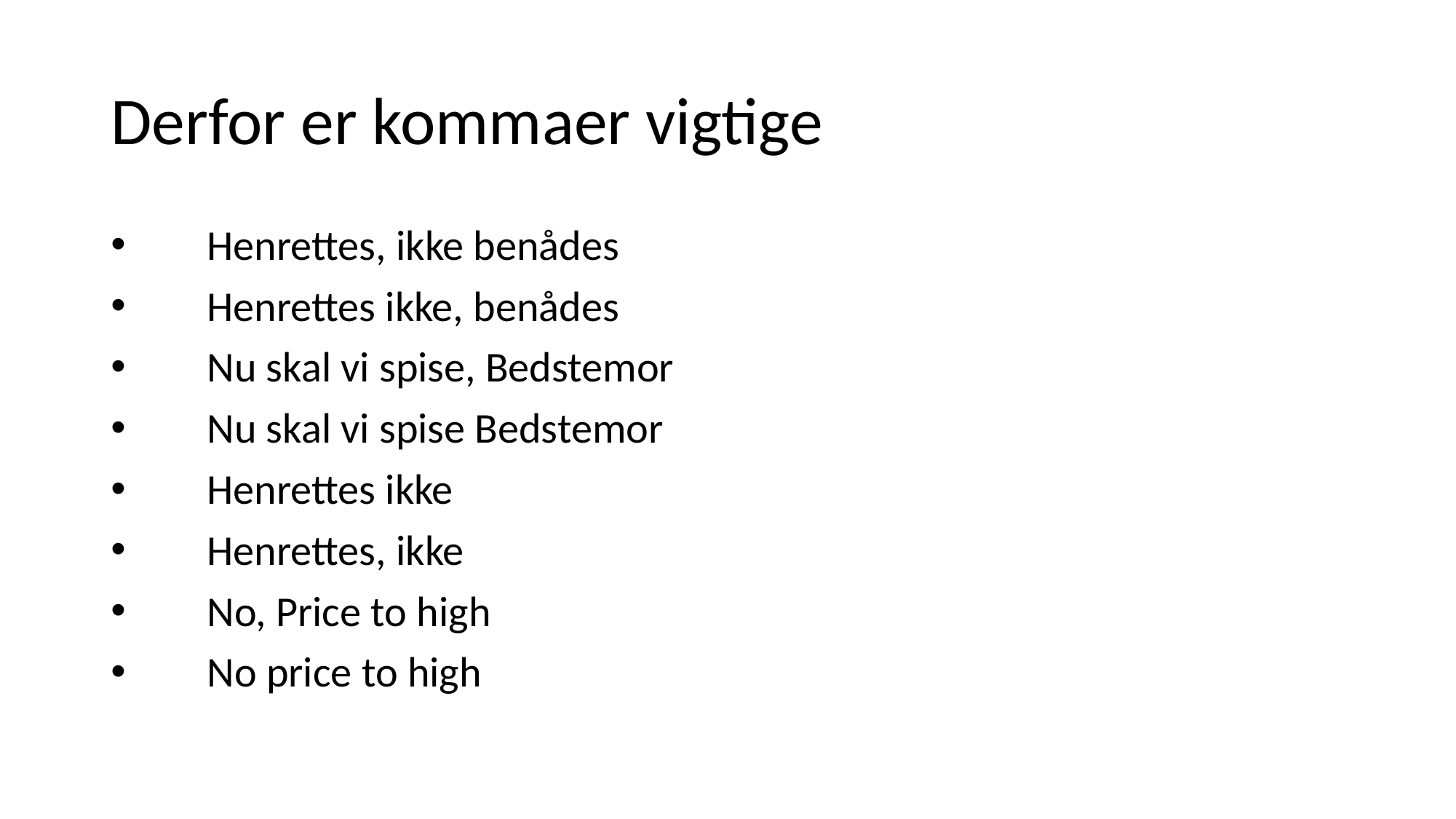

# Derfor er kommaer vigtige
Henrettes, ikke benådes
Henrettes ikke, benådes
Nu skal vi spise, Bedstemor
Nu skal vi spise Bedstemor
Henrettes ikke
Henrettes, ikke
No, Price to high
No price to high